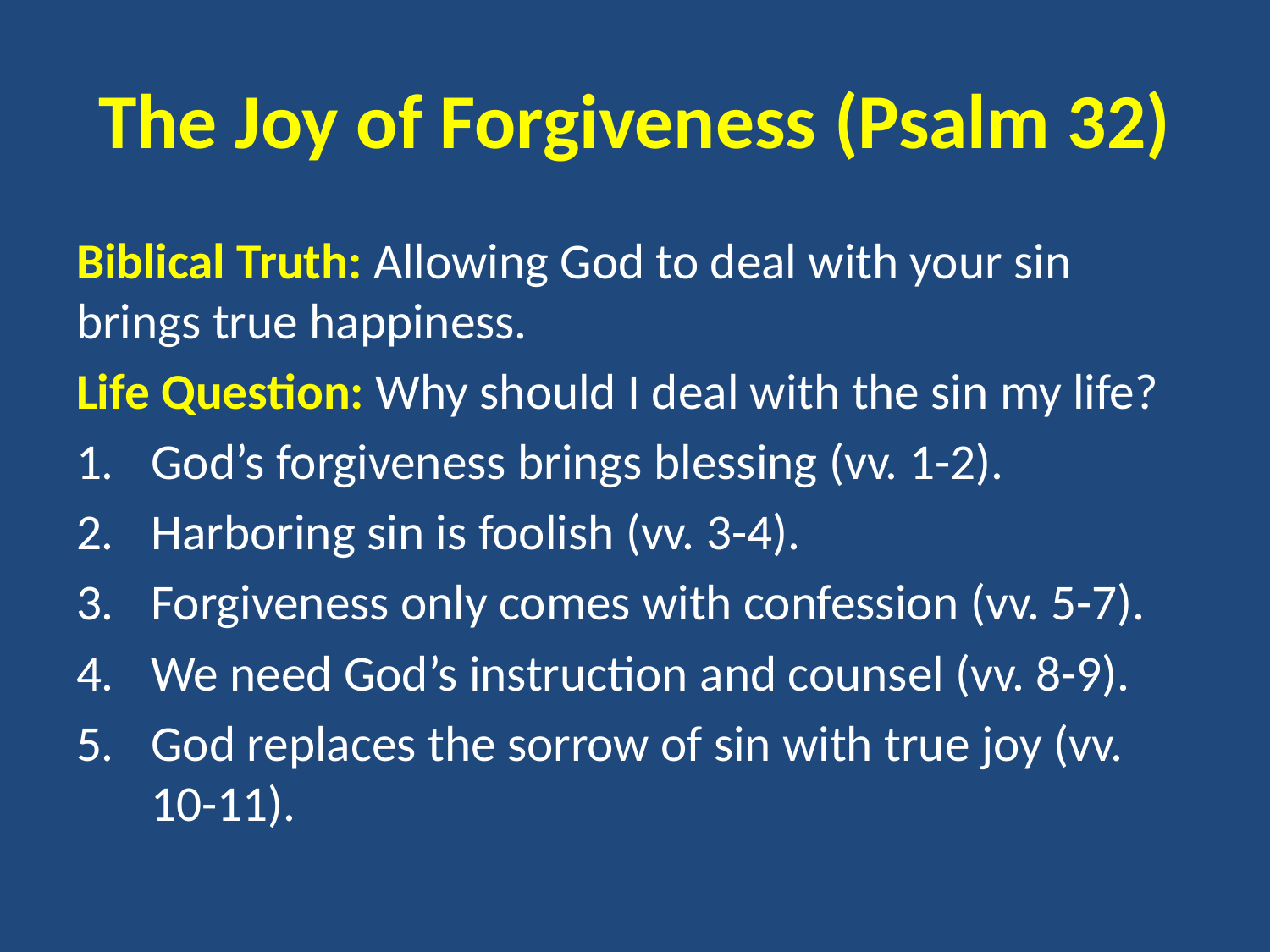

# The Joy of Forgiveness (Psalm 32)
Biblical Truth: Allowing God to deal with your sin brings true happiness.
Life Question: Why should I deal with the sin my life?
God’s forgiveness brings blessing (vv. 1-2).
Harboring sin is foolish (vv. 3-4).
Forgiveness only comes with confession (vv. 5-7).
We need God’s instruction and counsel (vv. 8-9).
God replaces the sorrow of sin with true joy (vv. 10-11).